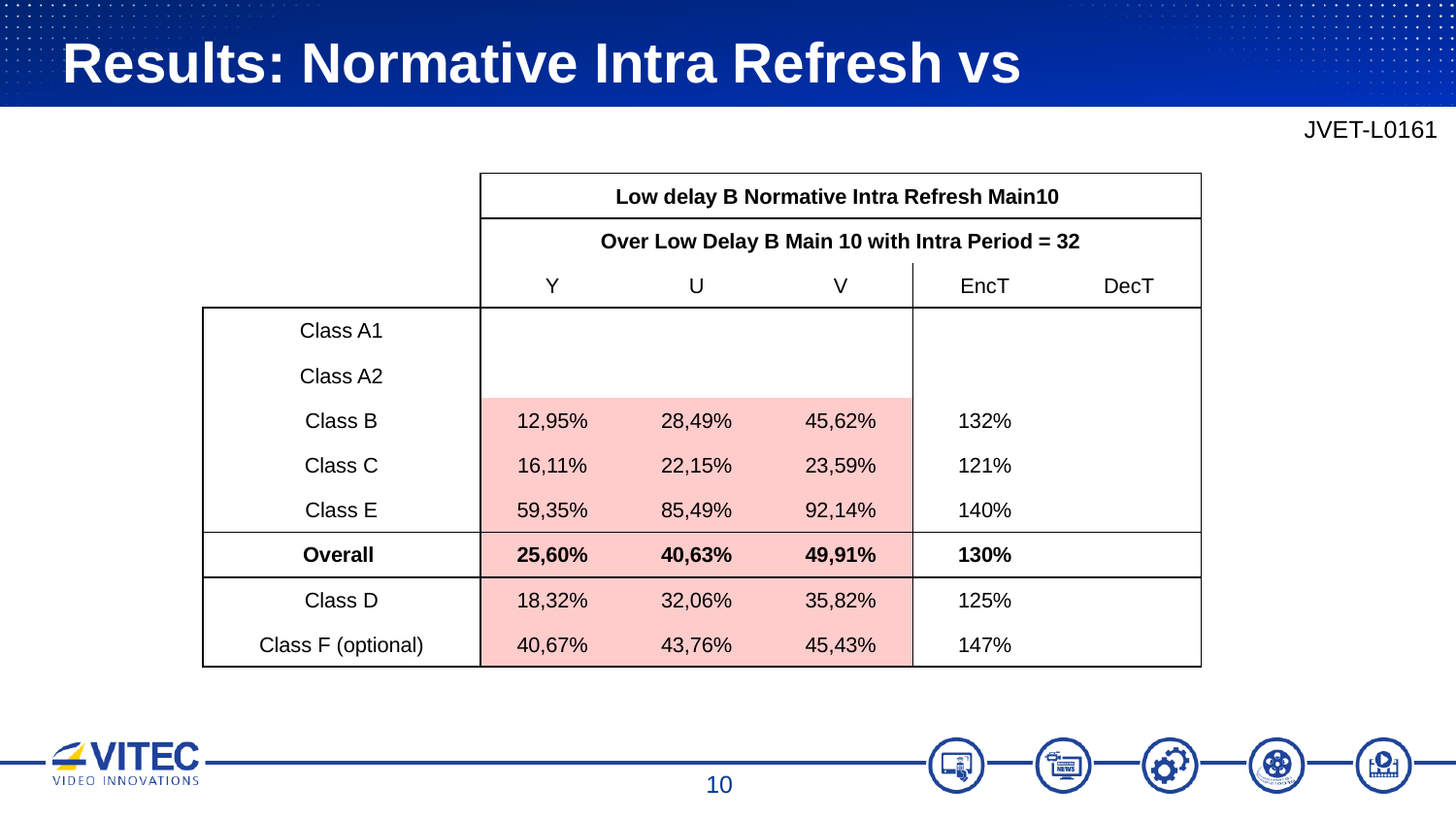

# Results: Normative Intra Refresh vs
JVET-L0161

|  | Low delay B Normative Intra Refresh Main10 |  |  |  |  |
| --- | --- | --- | --- | --- | --- |
|  | Over Low Delay B Main 10 with Intra Period = 32 |  |  |  |  |
|  | Y | U | V | EncT | DecT |
| Class A1 |  |  |  |  |  |
| Class A2 |  |  |  |  |  |
| Class B | 12,95% | 28,49% | 45,62% | 132% |  |
| Class C | 16,11% | 22,15% | 23,59% | 121% |  |
| Class E | 59,35% | 85,49% | 92,14% | 140% |  |
| Overall | 25,60% | 40,63% | 49,91% | 130% |  |
| Class D | 18,32% | 32,06% | 35,82% | 125% |  |
| Class F (optional) | 40,67% | 43,76% | 45,43% | 147% |  |
10